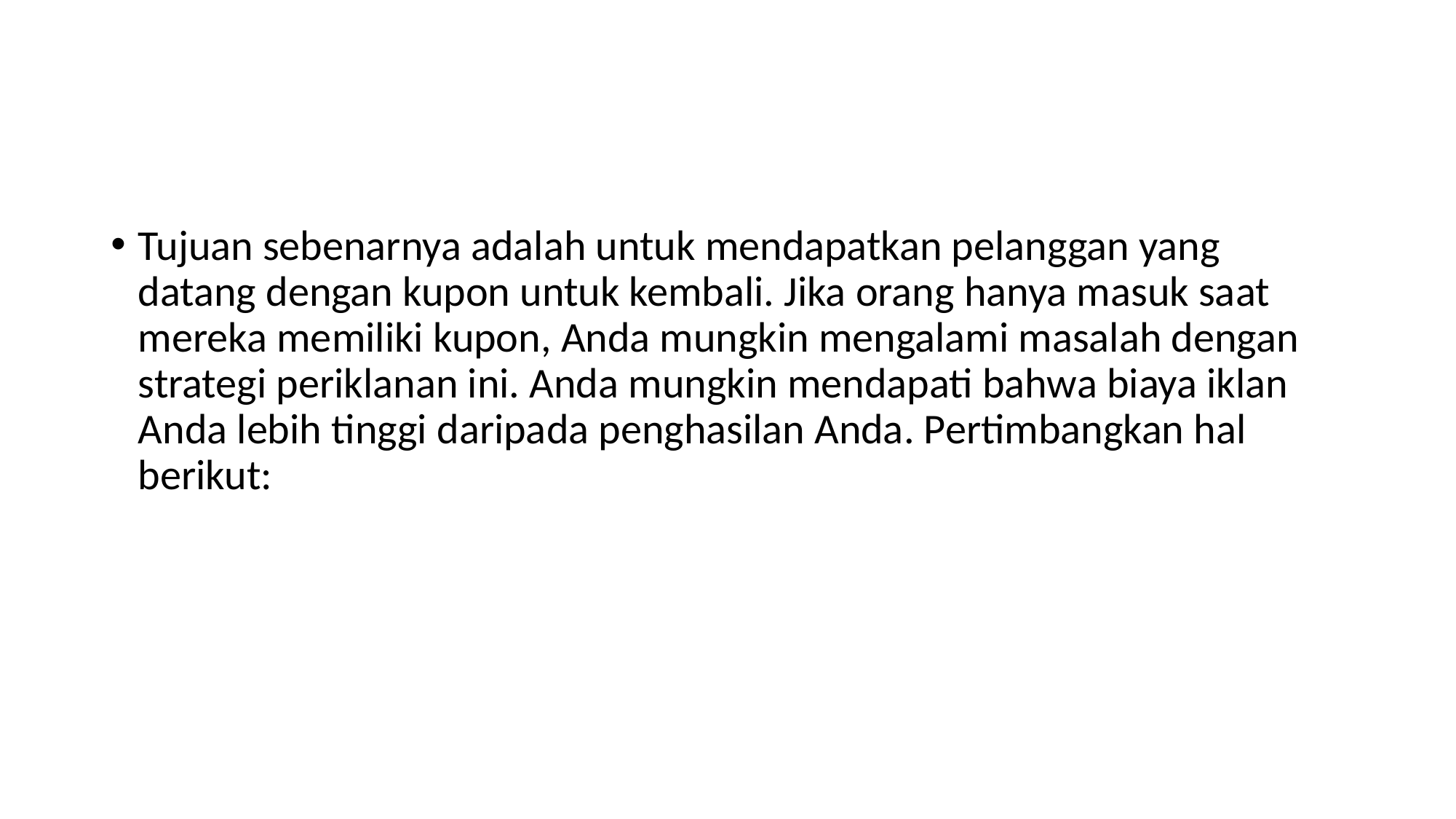

#
Tujuan sebenarnya adalah untuk mendapatkan pelanggan yang datang dengan kupon untuk kembali. Jika orang hanya masuk saat mereka memiliki kupon, Anda mungkin mengalami masalah dengan strategi periklanan ini. Anda mungkin mendapati bahwa biaya iklan Anda lebih tinggi daripada penghasilan Anda. Pertimbangkan hal berikut: